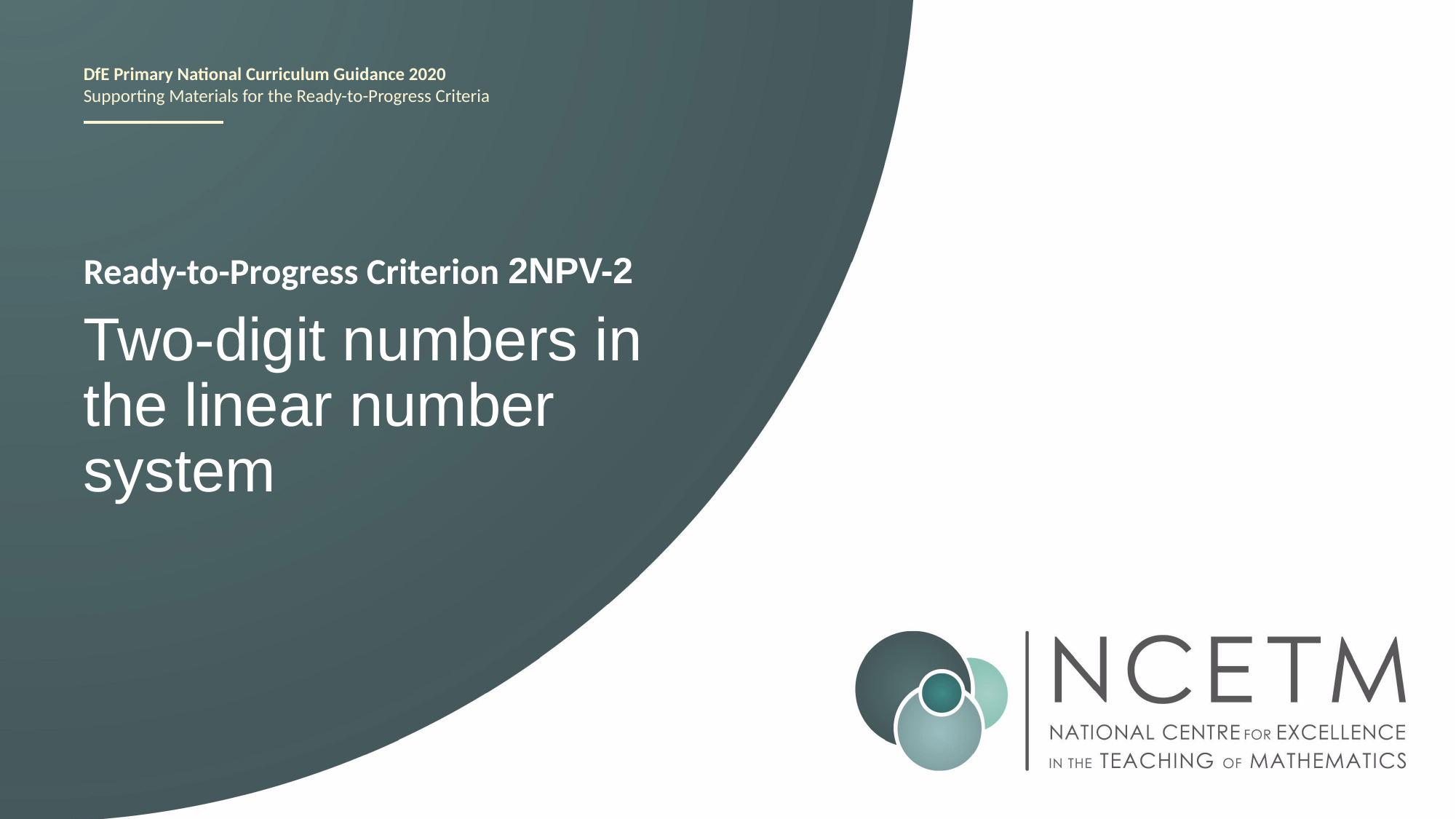

2NPV-2
Two-digit numbers in the linear number system